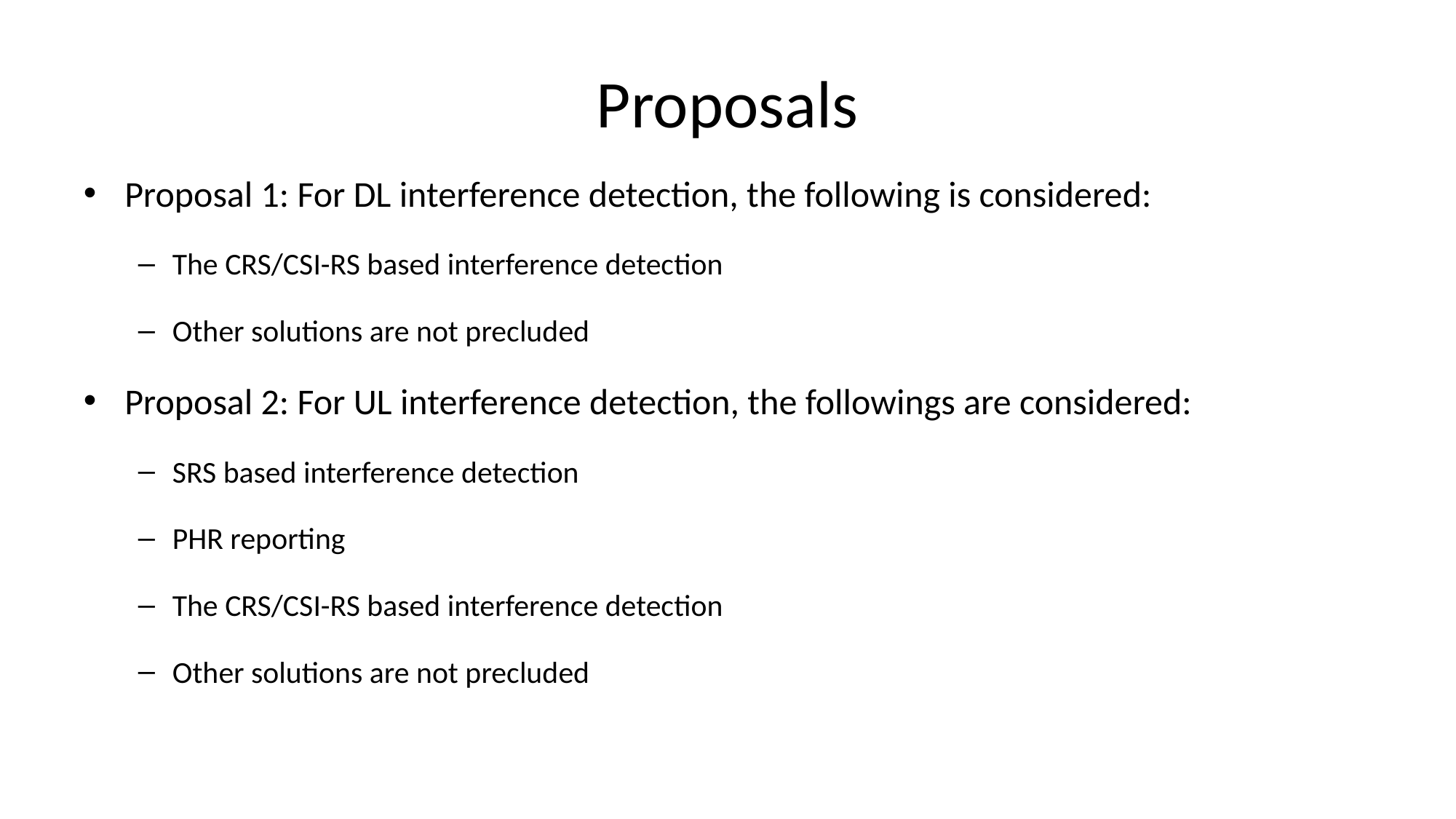

# Proposals
Proposal 1: For DL interference detection, the following is considered:
The CRS/CSI-RS based interference detection
Other solutions are not precluded
Proposal 2: For UL interference detection, the followings are considered:
SRS based interference detection
PHR reporting
The CRS/CSI-RS based interference detection
Other solutions are not precluded